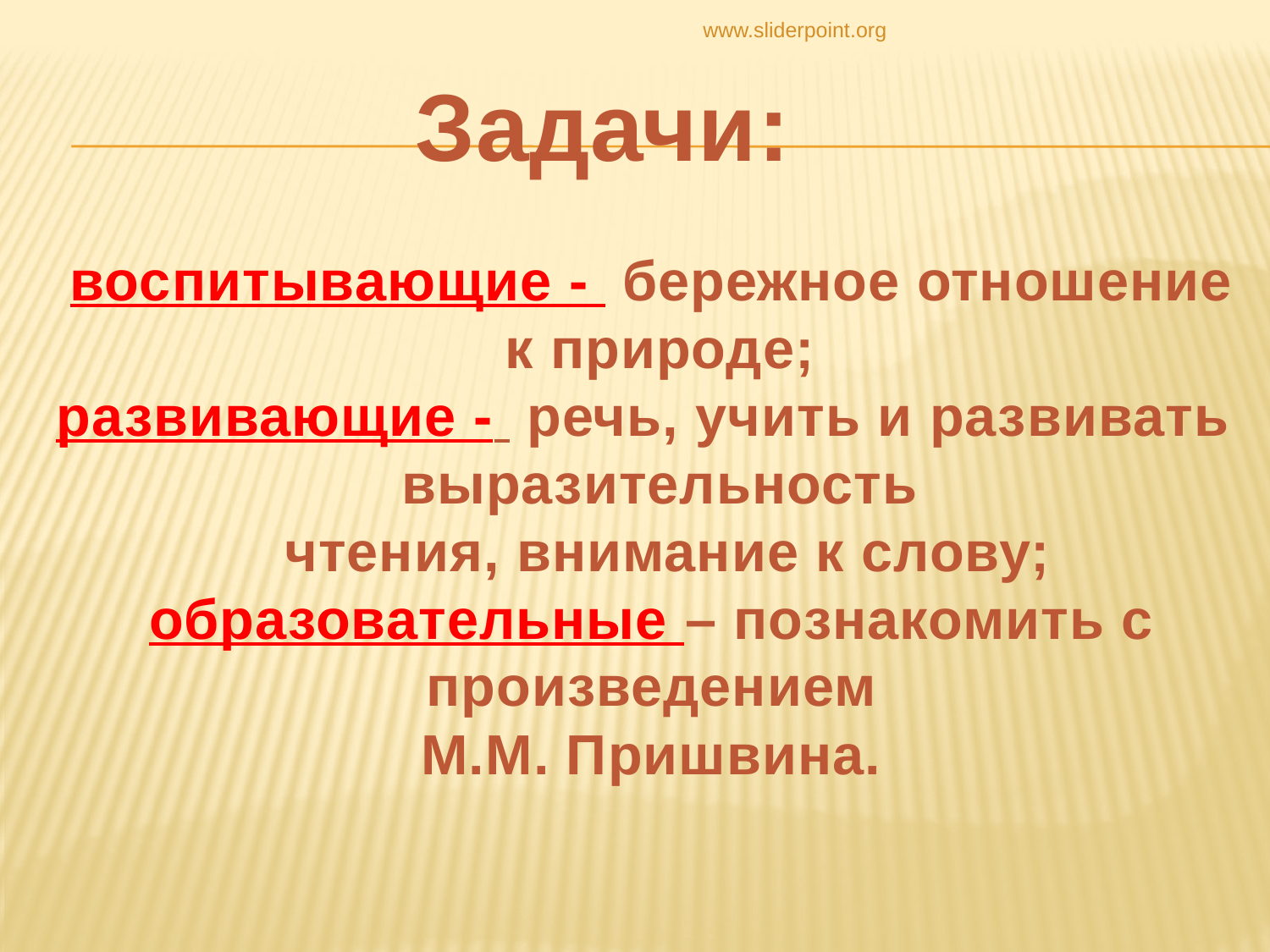

www.sliderpoint.org
Задачи:
#
воспитывающие -  бережное отношение
к природе;
развивающие -  речь, учить и развивать
выразительность
 чтения, внимание к слову;
образовательные – познакомить с
произведением
М.М. Пришвина.